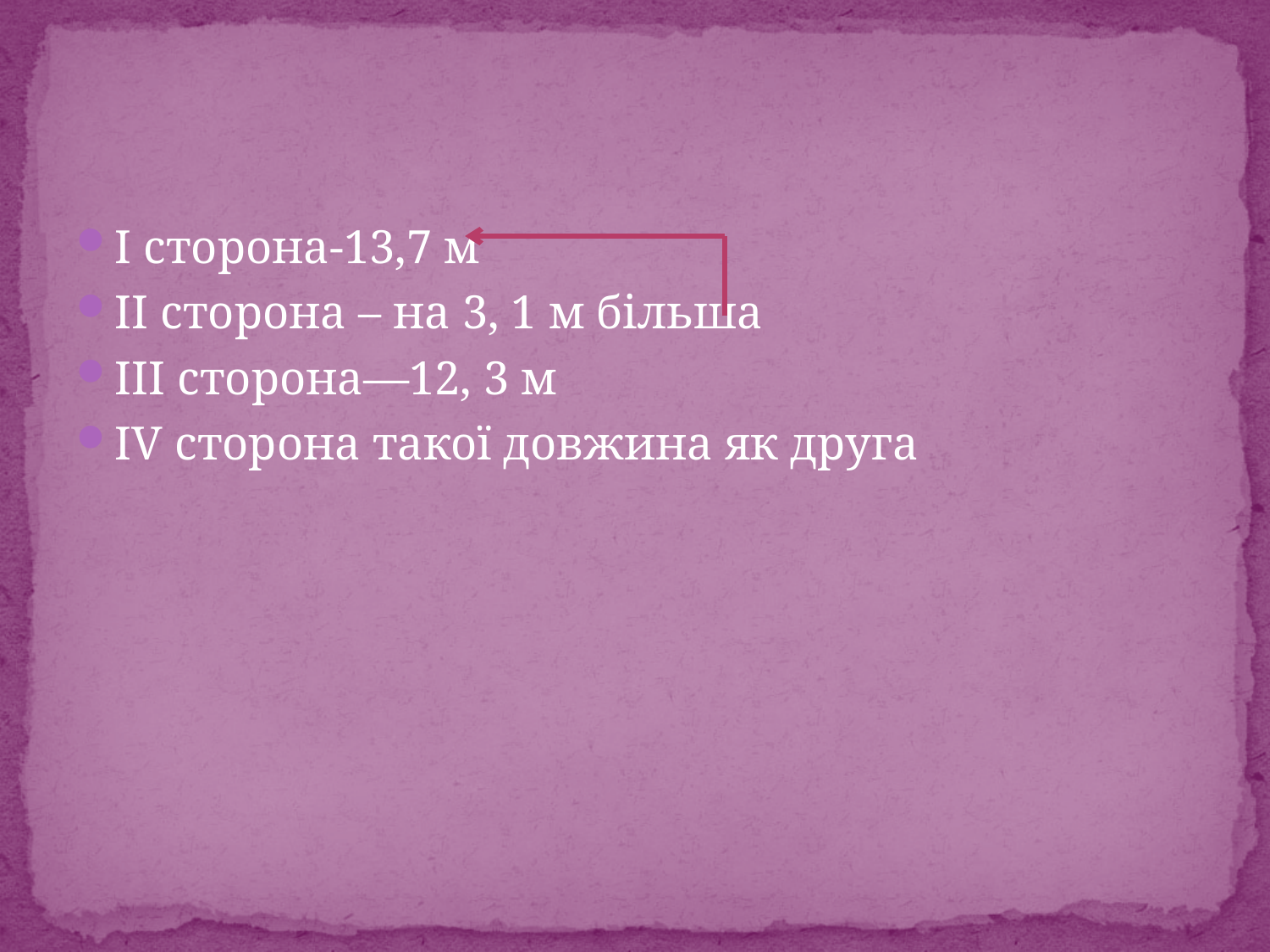

#
І сторона-13,7 м
ІІ сторона – на 3, 1 м більша
ІІІ сторона—12, 3 м
ІV сторона такої довжина як друга